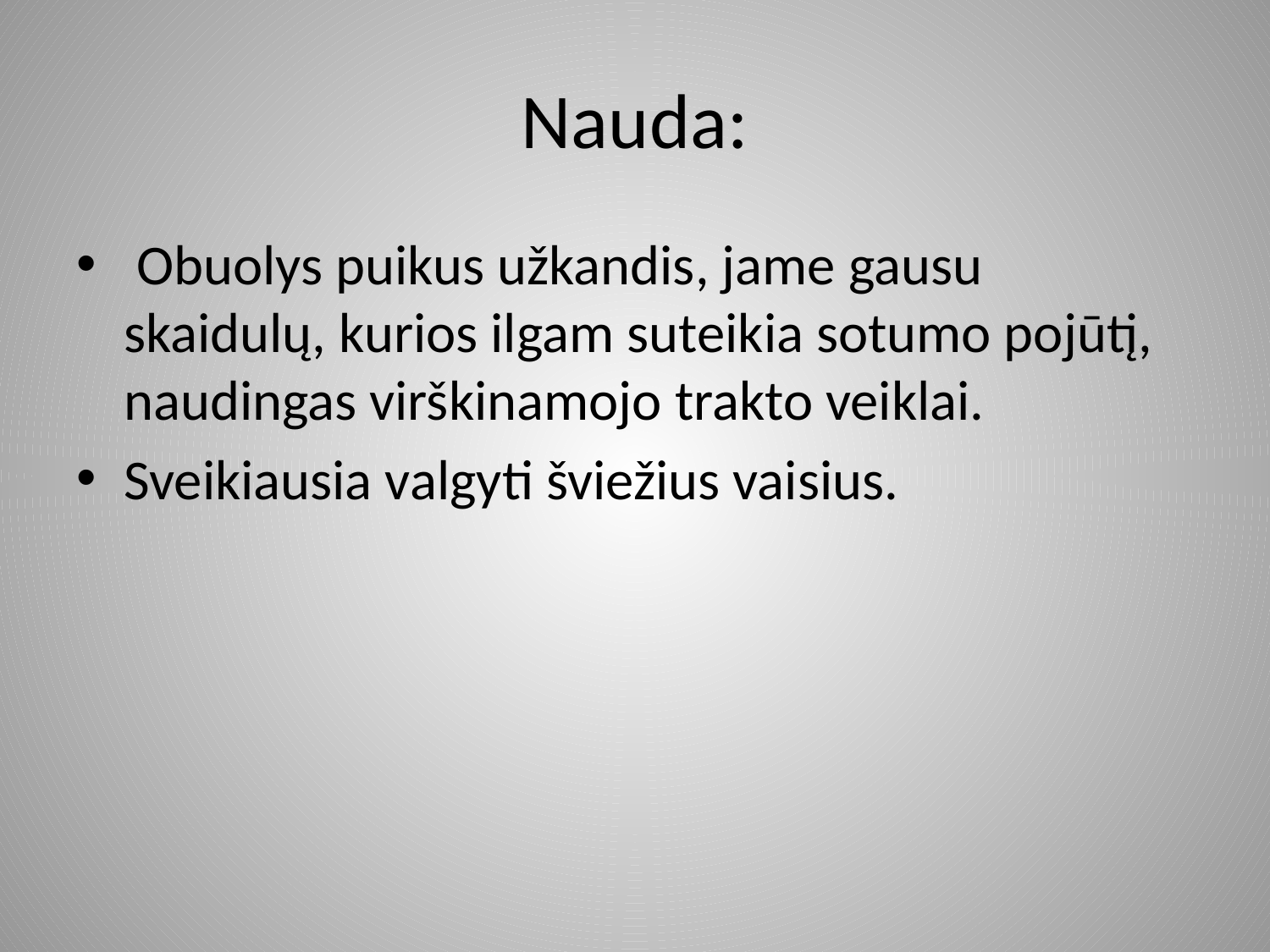

# Nauda:
 Obuolys puikus užkandis, jame gausu skaidulų, kurios ilgam suteikia sotumo pojūtį, naudingas virškinamojo trakto veiklai.
Sveikiausia valgyti šviežius vaisius.